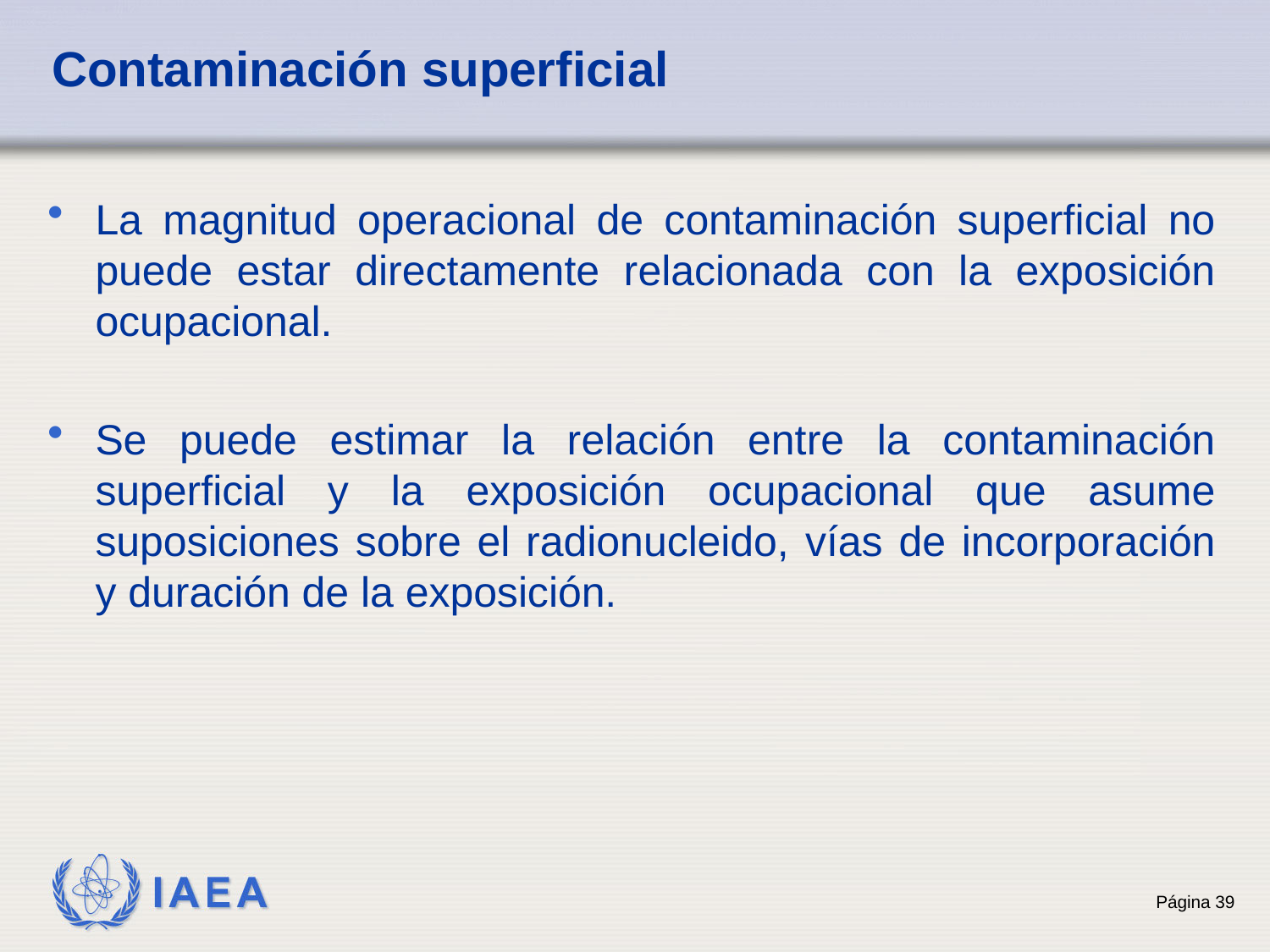

# Contaminación superficial
La magnitud operacional de contaminación superficial no puede estar directamente relacionada con la exposición ocupacional.

Se puede estimar la relación entre la contaminación superficial y la exposición ocupacional que asume suposiciones sobre el radionucleido, vías de incorporación y duración de la exposición.
39